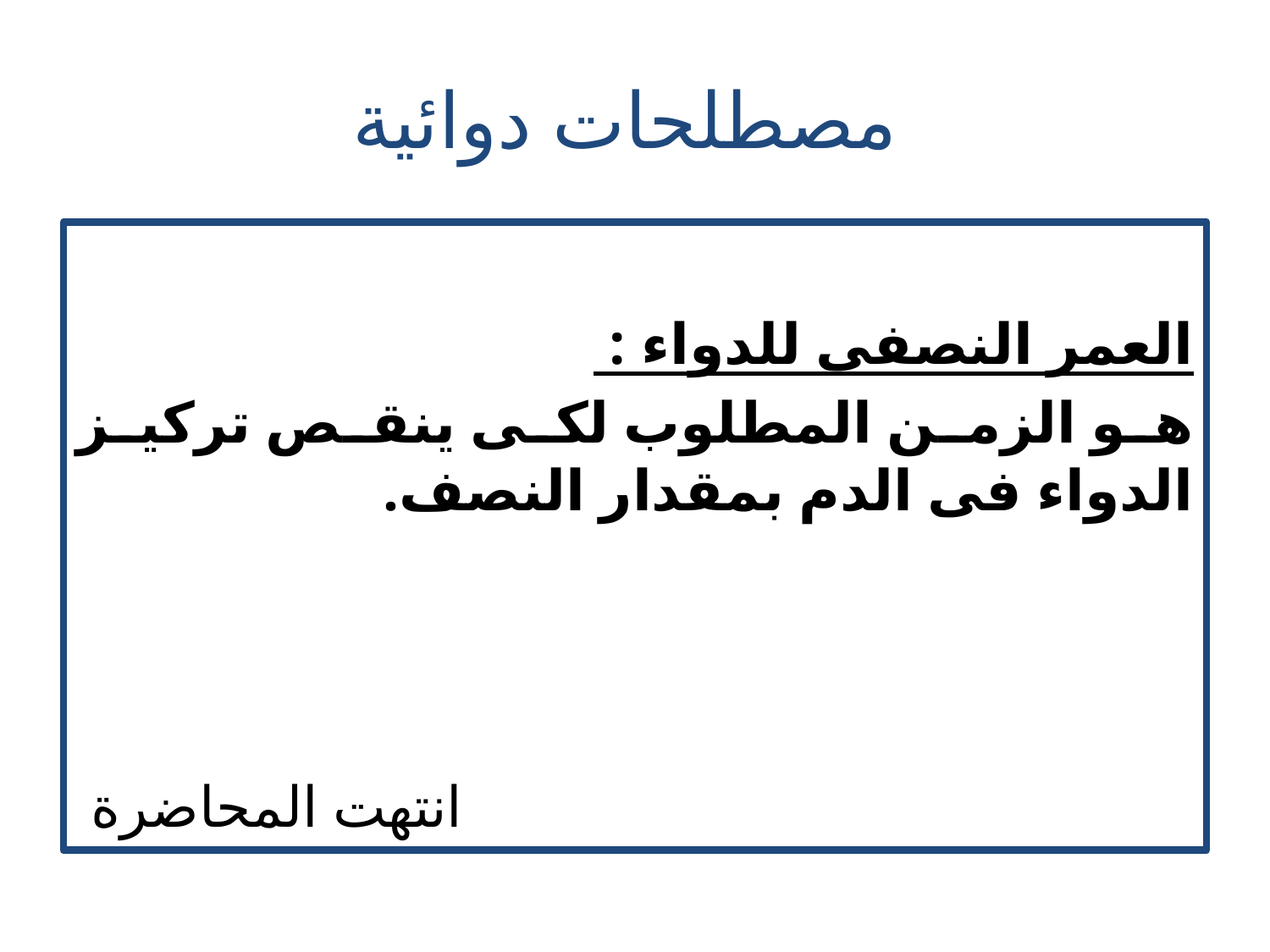

# مصطلحات دوائية

العمر النصفى للدواء :
هو الزمن المطلوب لكى ينقص تركيز الدواء فى الدم بمقدار النصف.

انتهت المحاضرة